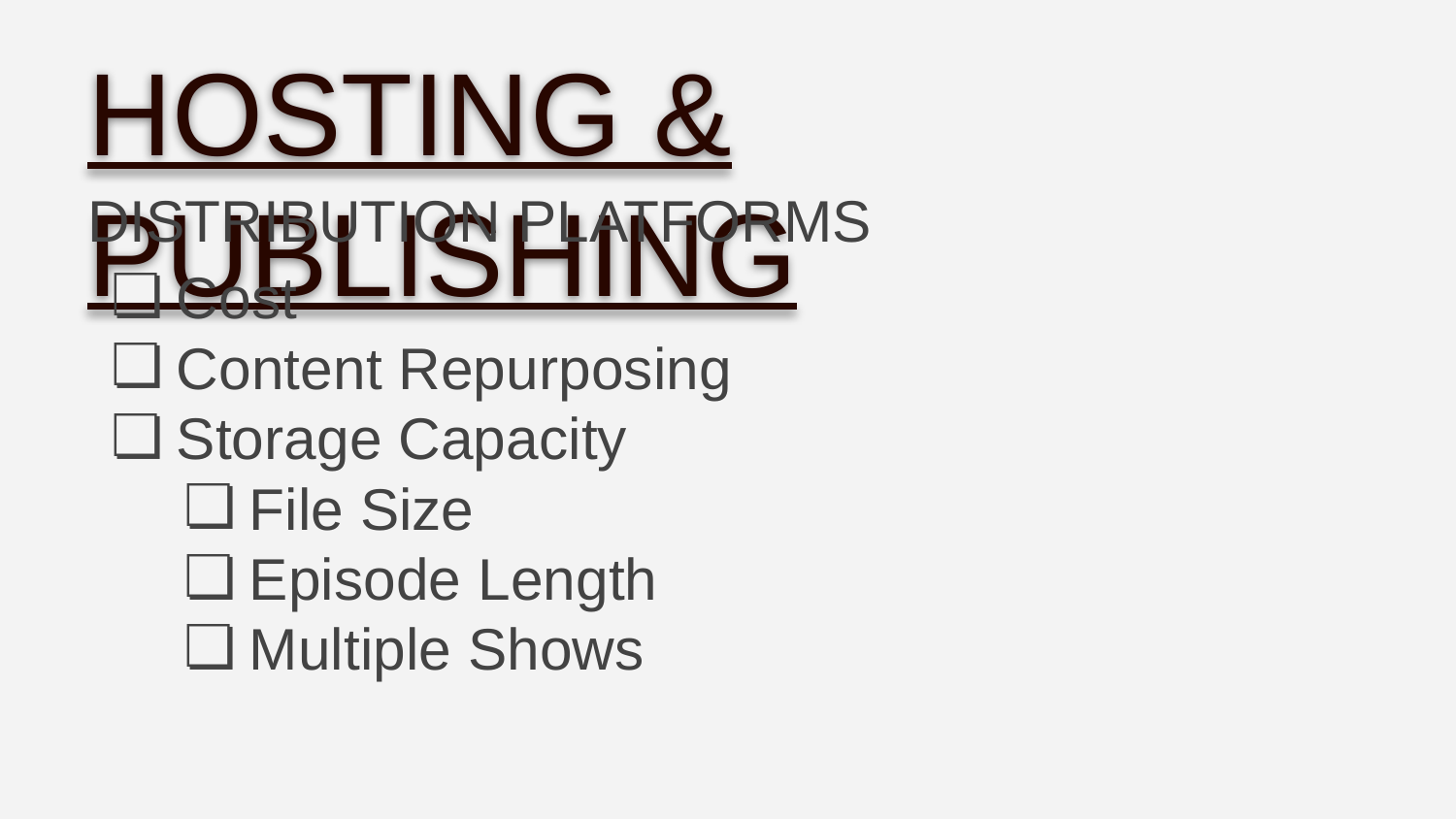

HOSTING & PUBLISHING
DISTRIBUTION PLATFORMS
Cost
Content Repurposing
Storage Capacity
File Size
Episode Length
Multiple Shows